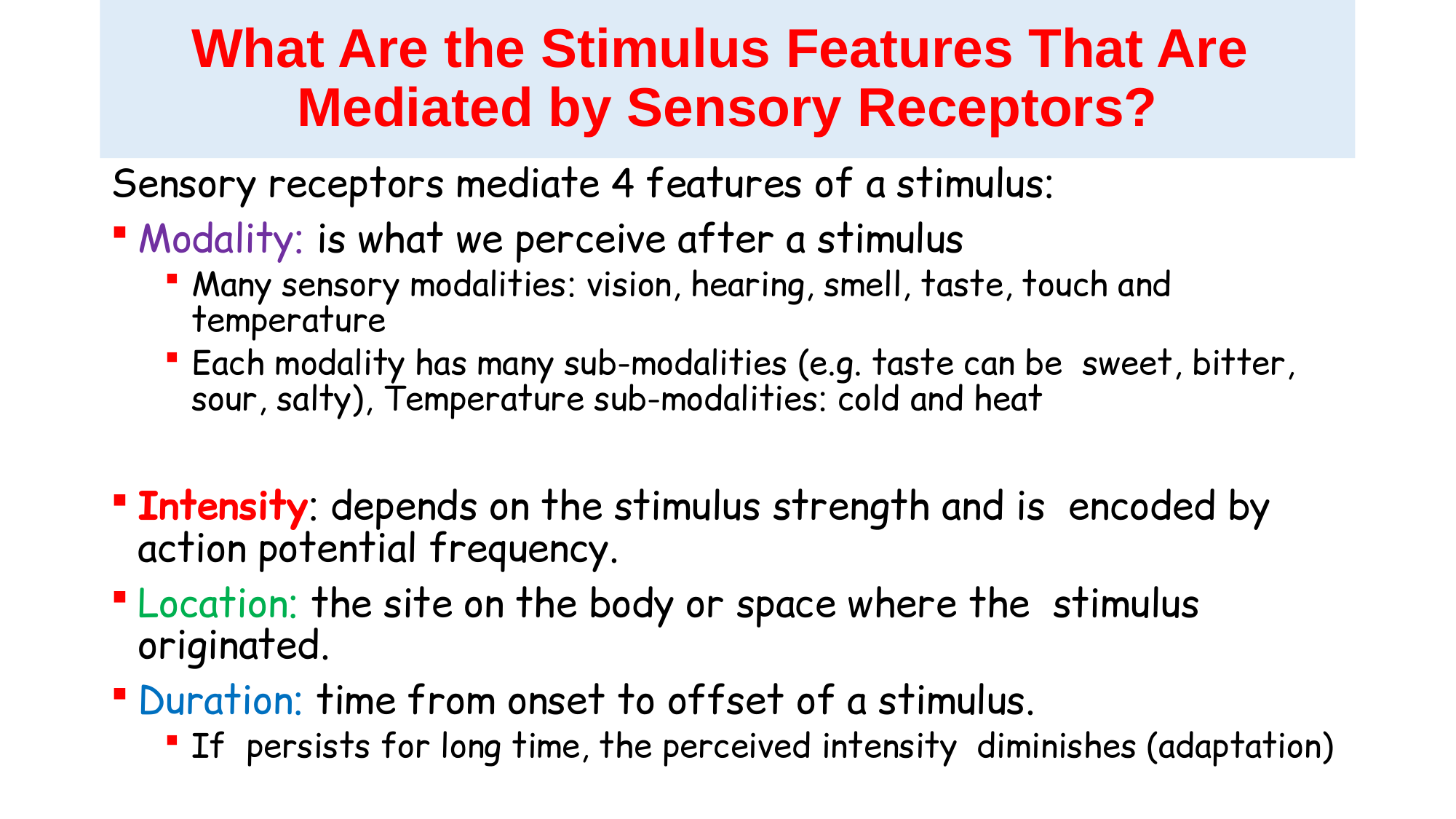

# What Are the Stimulus Features That Are  Mediated by Sensory Receptors?
Sensory receptors mediate 4 features of a stimulus:
Modality: is what we perceive after a stimulus
Many sensory modalities: vision, hearing, smell, taste, touch and temperature
Each modality has many sub-modalities (e.g. taste can be  sweet, bitter, sour, salty), Temperature sub-modalities: cold and heat

Intensity: depends on the stimulus strength and is  encoded by action potential frequency.
Location: the site on the body or space where the  stimulus originated.
Duration: time from onset to offset of a stimulus.
If  persists for long time, the perceived intensity  diminishes (adaptation)